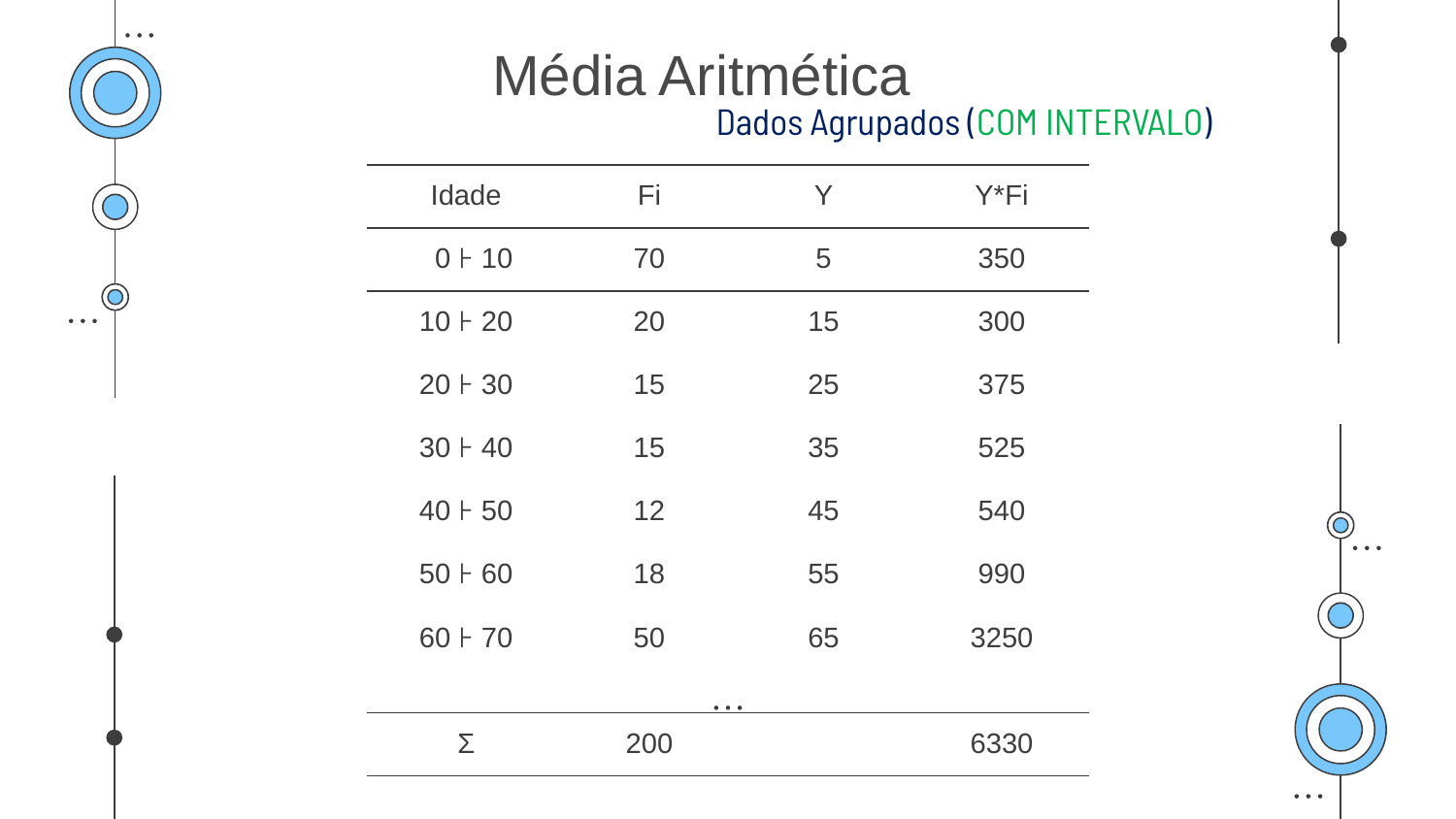

# Média Aritmética
Dados Agrupados (COM INTERVALO)
| Idade | Fi | Y | Y\*Fi |
| --- | --- | --- | --- |
| 0 ⊦ 10 | 70 | 5 | 350 |
| 10 ⊦ 20 | 20 | 15 | 300 |
| 20 ⊦ 30 | 15 | 25 | 375 |
| 30 ⊦ 40 | 15 | 35 | 525 |
| 40 ⊦ 50 50 ⊦ 60 60 ⊦ 70 | 12 18 50 | 45 55 65 | 540 990 3250 |
| Σ | 200 |  | 6330 |